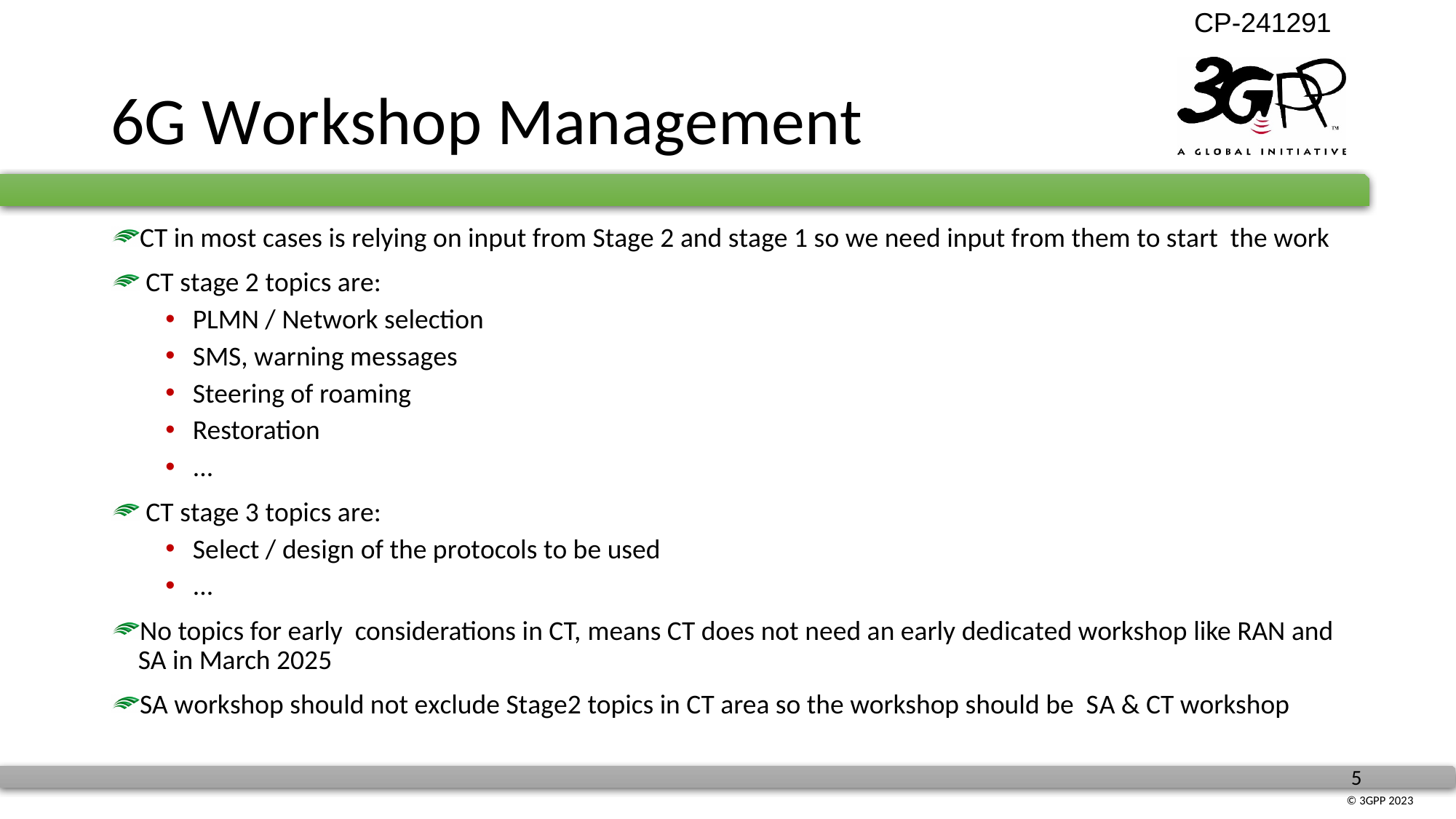

# 6G Workshop Management
CT in most cases is relying on input from Stage 2 and stage 1 so we need input from them to start  the work
 CT stage 2 topics are:
PLMN / Network selection
SMS, warning messages
Steering of roaming
Restoration
...
 CT stage 3 topics are:
Select / design of the protocols to be used
...
No topics for early  considerations in CT, means CT does not need an early dedicated workshop like RAN and SA in March 2025
SA workshop should not exclude Stage2 topics in CT area so the workshop should be  SA & CT workshop